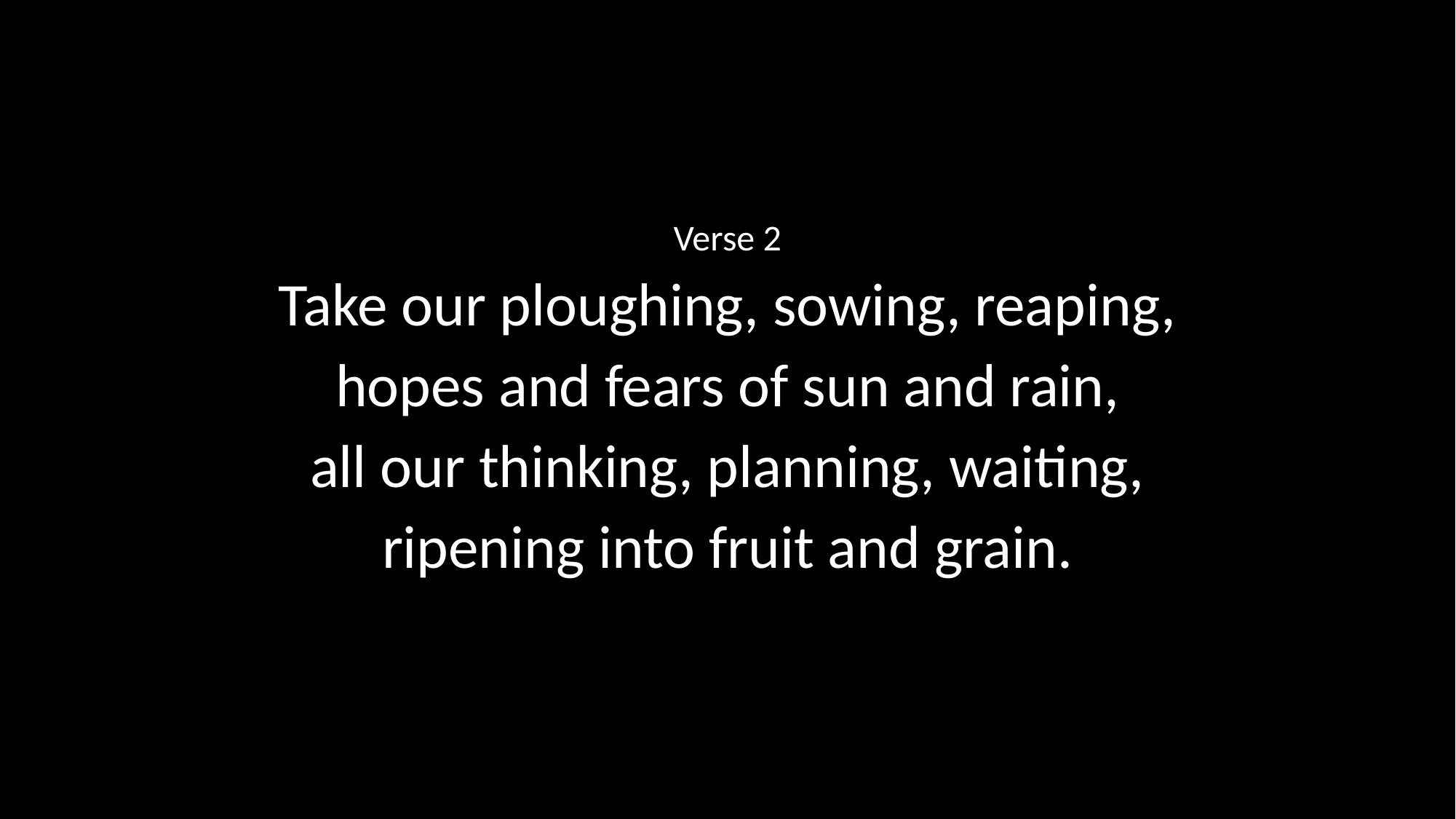

Verse 2
Take our ploughing, sowing, reaping,
hopes and fears of sun and rain,
all our thinking, planning, waiting,
ripening into fruit and grain.